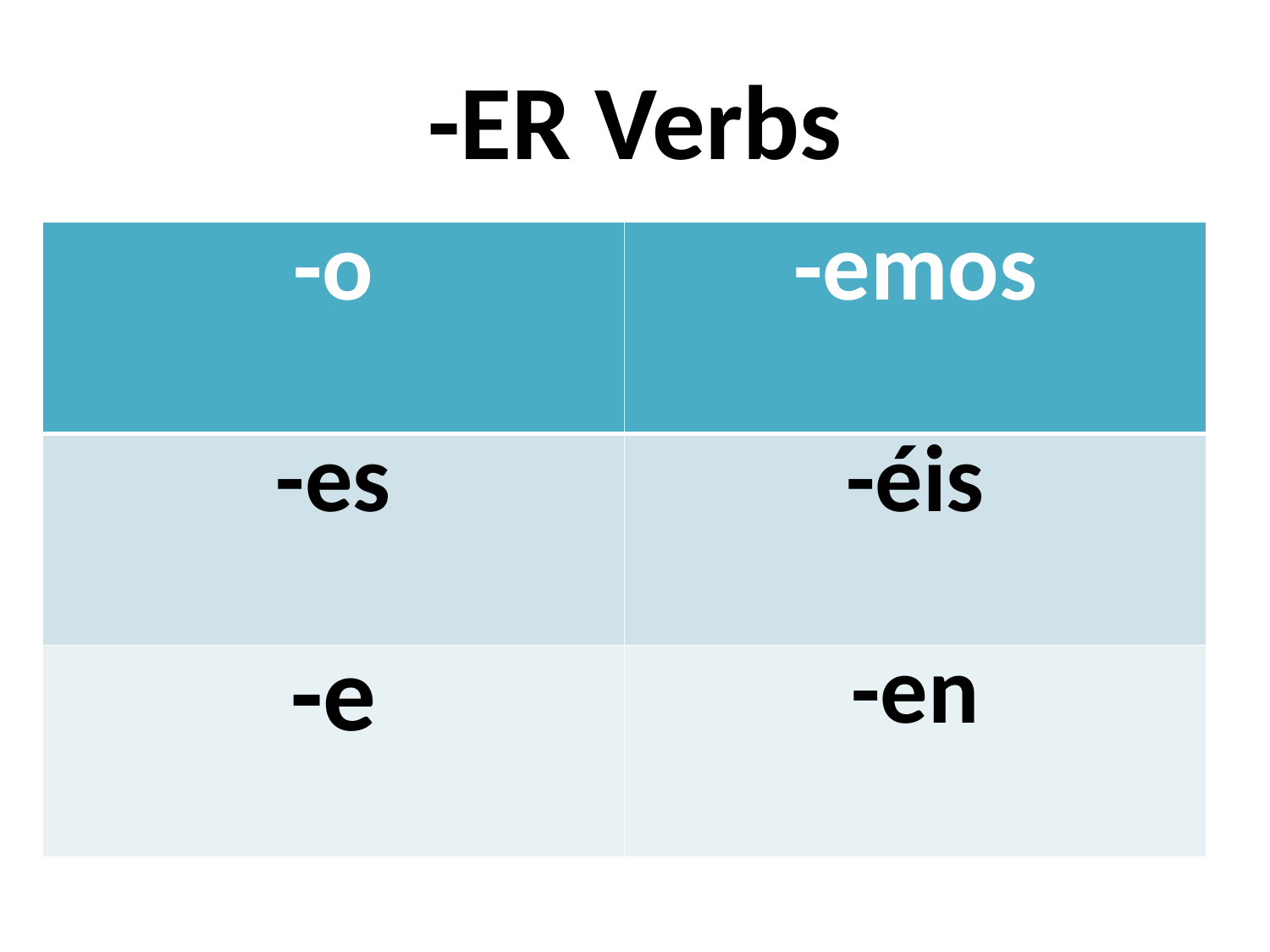

# -ER Verbs
| -o | -emos |
| --- | --- |
| -es | -éis |
| -e | -en |